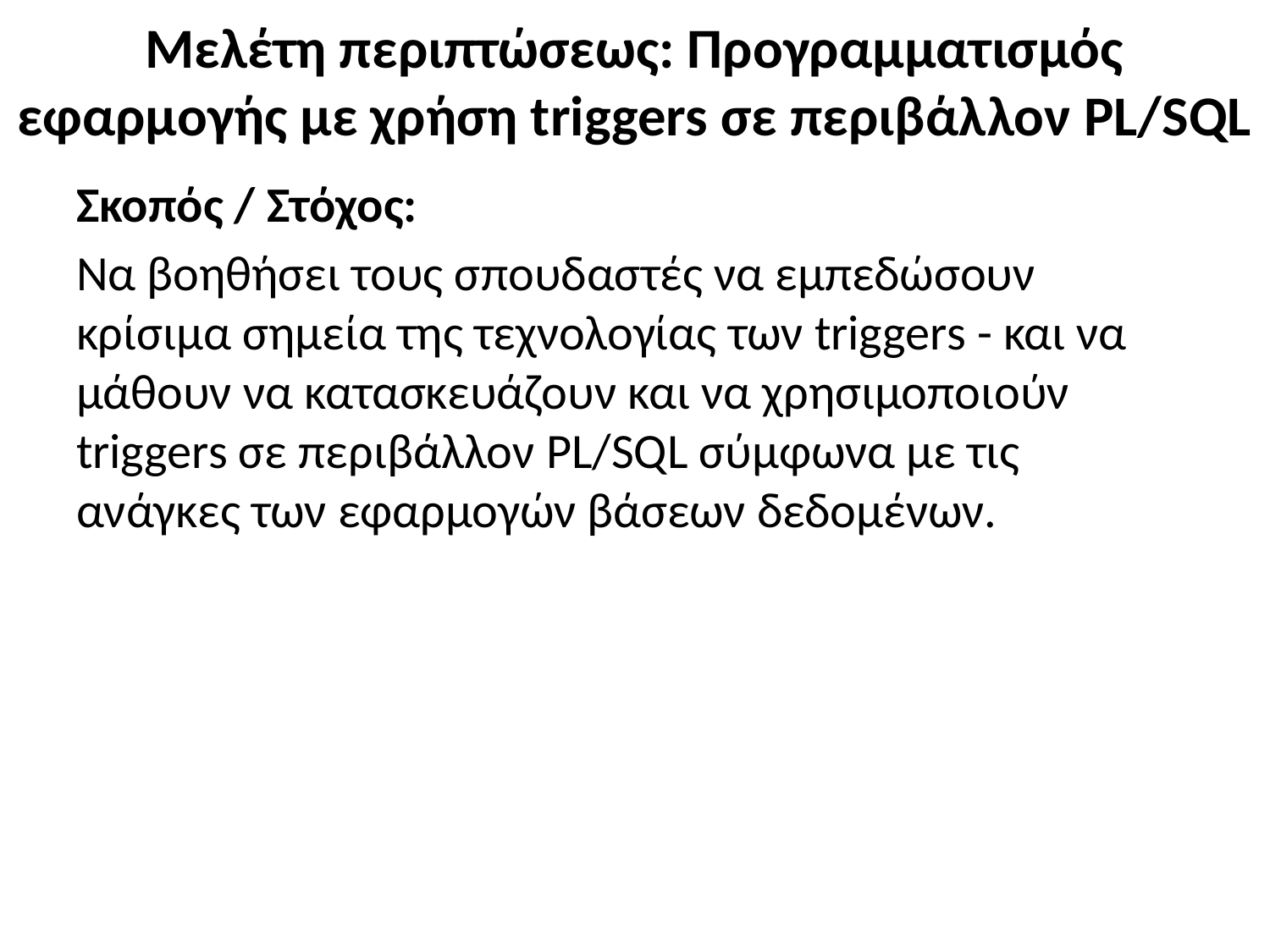

# Μελέτη περιπτώσεως: Προγραμματισμός εφαρμογής με χρήση triggers σε περιβάλλον PL/SQL
Σκοπός / Στόχος:
Να βοηθήσει τους σπουδαστές να εμπεδώσουν κρίσιμα σημεία της τεχνολογίας των triggers - και να μάθουν να κατασκευάζουν και να χρησιμοποιούν triggers σε περιβάλλον PL/SQL σύμφωνα με τις ανάγκες των εφαρμογών βάσεων δεδομένων.